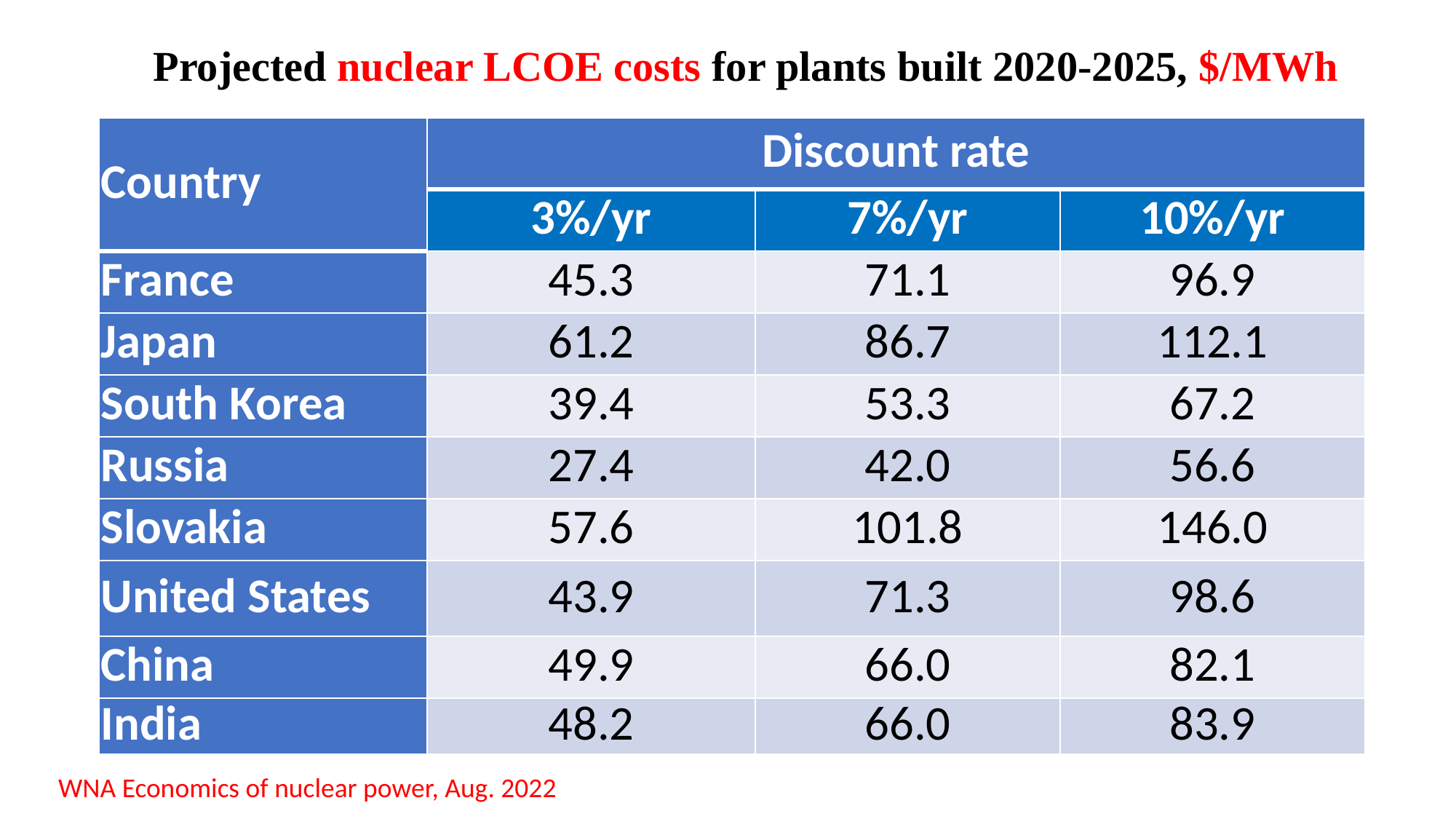

Projected nuclear LCOE costs for plants built 2020-2025, $/MWh

| Country | Discount rate |  |  |
| --- | --- | --- | --- |
|  | 3%/yr | 7%/yr | 10%/yr |
| France | 45.3 | 71.1 | 96.9 |
| Japan | 61.2 | 86.7 | 112.1 |
| South Korea | 39.4 | 53.3 | 67.2 |
| Russia | 27.4 | 42.0 | 56.6 |
| Slovakia | 57.6 | 101.8 | 146.0 |
| United States | 43.9 | 71.3 | 98.6 |
| China | 49.9 | 66.0 | 82.1 |
| India | 48.2 | 66.0 | 83.9 |
WNA Economics of nuclear power, Aug. 2022